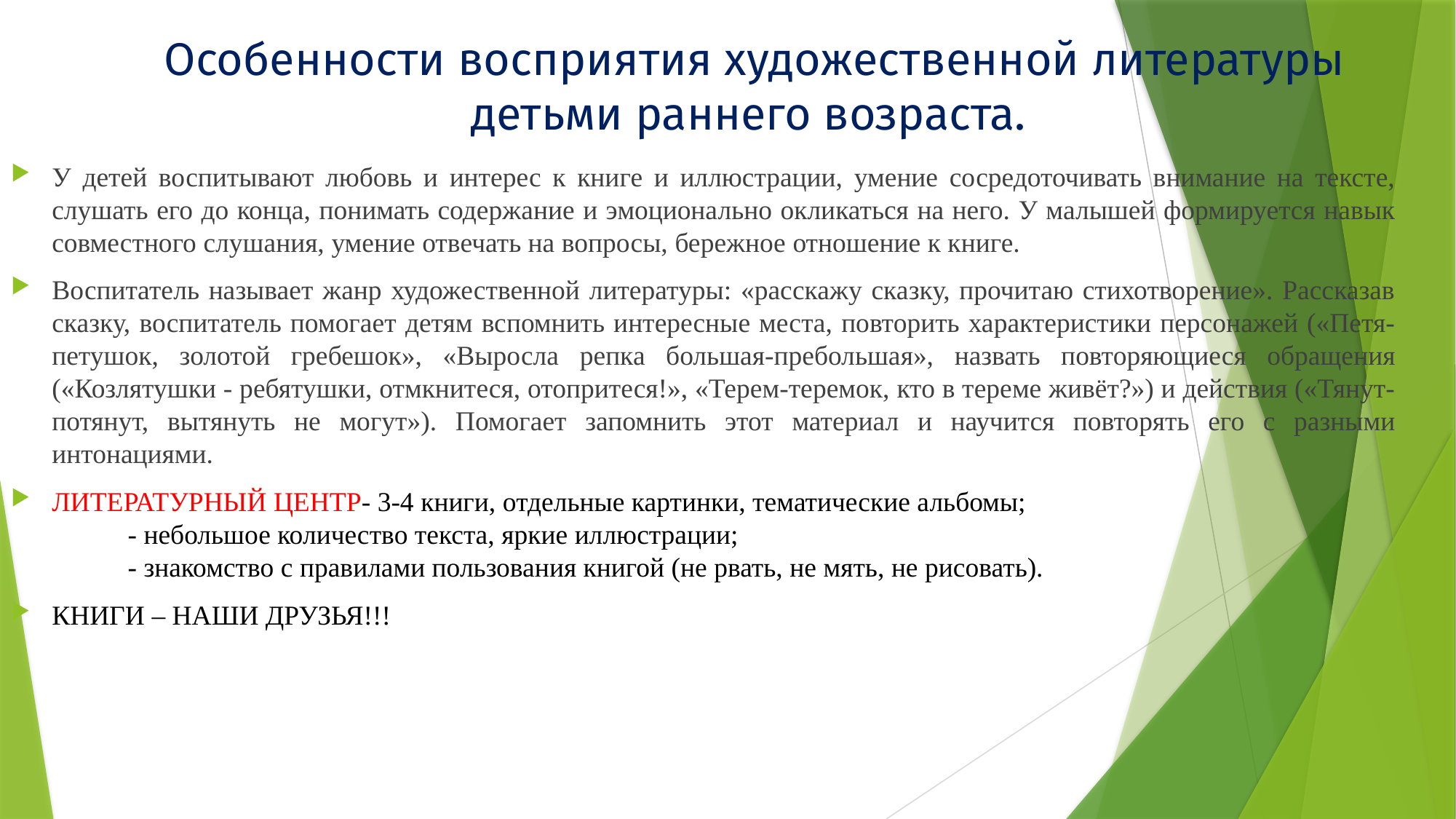

# Особенности восприятия художественной литературы детьми раннего возраста.
У детей воспитывают любовь и интерес к книге и иллюстрации, умение сосредоточивать внимание на тексте, слушать его до конца, понимать содержание и эмоционально окликаться на него. У малышей формируется навык совместного слушания, умение отвечать на вопросы, бережное отношение к книге.
Воспитатель называет жанр художественной литературы: «расскажу сказку, прочитаю стихотворение». Рассказав сказку, воспитатель помогает детям вспомнить интересные места, повторить характеристики персонажей («Петя-петушок, золотой гребешок», «Выросла репка большая-пребольшая», назвать повторяющиеся обращения («Козлятушки - ребятушки, отмкнитеся, отопритеся!», «Терем-теремок, кто в тереме живёт?») и действия («Тянут-потянут, вытянуть не могут»). Помогает запомнить этот материал и научится повторять его с разными интонациями.
ЛИТЕРАТУРНЫЙ ЦЕНТР- 3-4 книги, отдельные картинки, тематические альбомы;
           - небольшое количество текста, яркие иллюстрации;
           - знакомство с правилами пользования книгой (не рвать, не мять, не рисовать).
КНИГИ – НАШИ ДРУЗЬЯ!!!